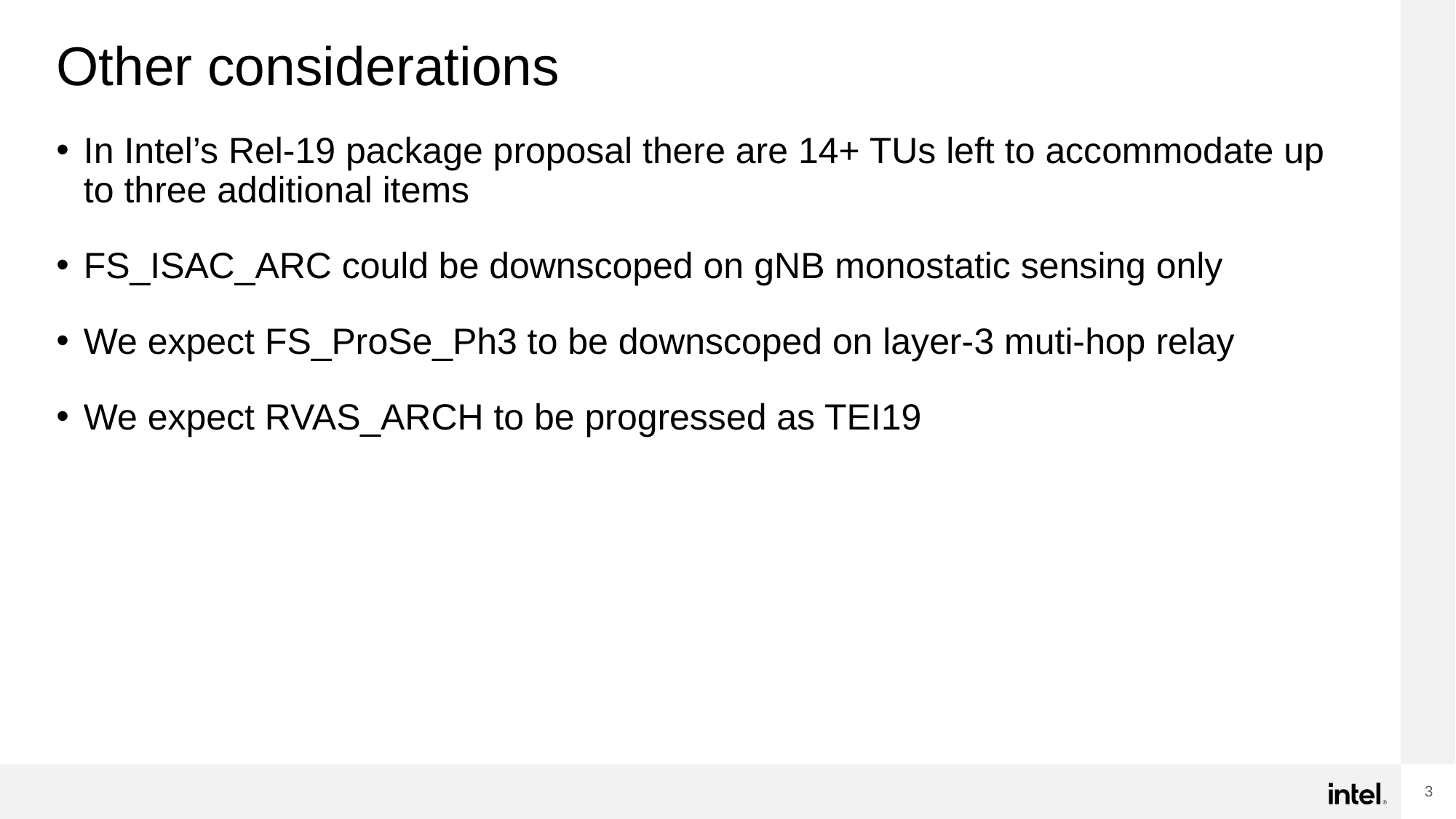

# Other considerations
In Intel’s Rel-19 package proposal there are 14+ TUs left to accommodate up to three additional items
FS_ISAC_ARC could be downscoped on gNB monostatic sensing only
We expect FS_ProSe_Ph3 to be downscoped on layer-3 muti-hop relay
We expect RVAS_ARCH to be progressed as TEI19